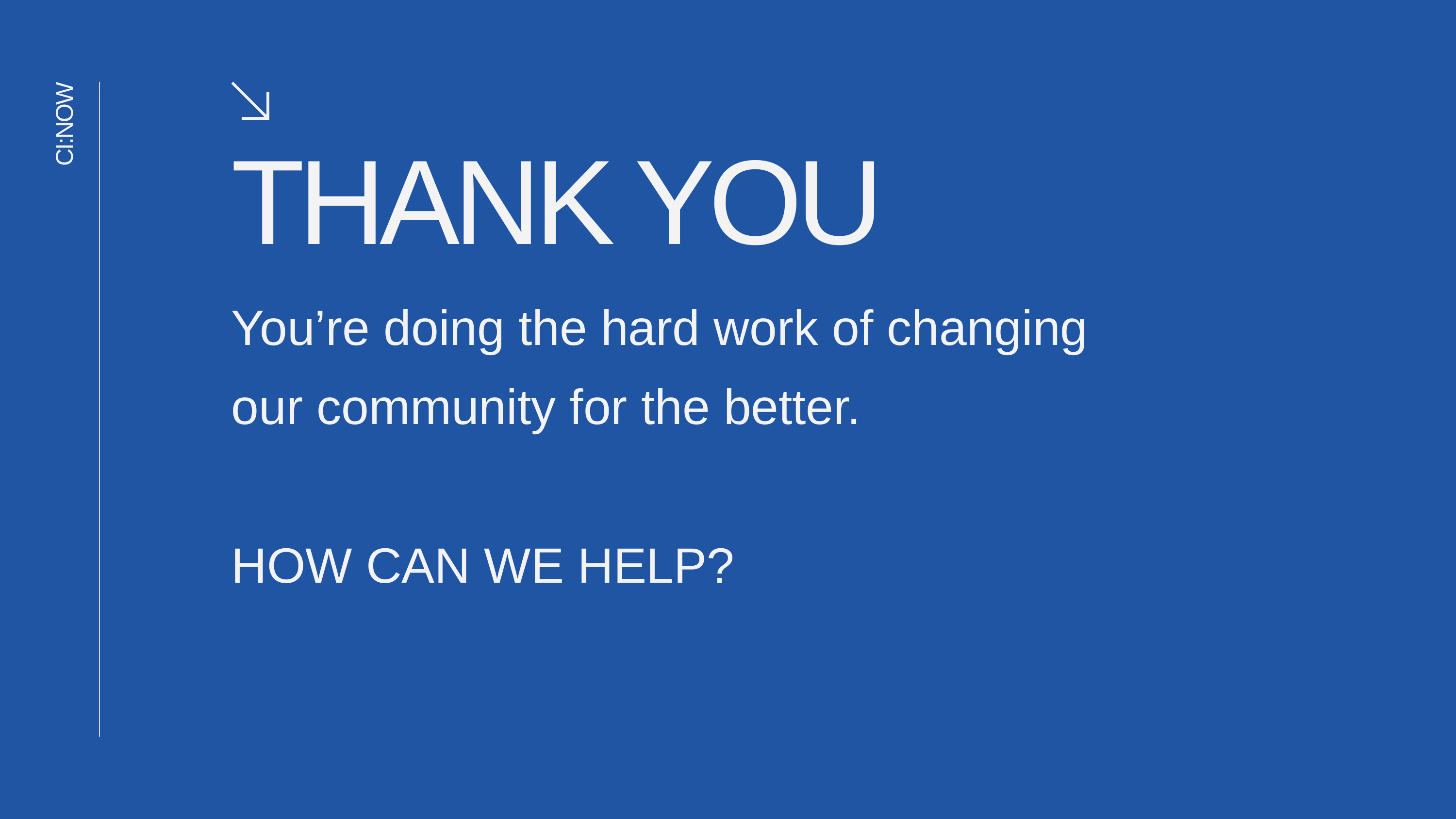

THANK YOU
CI:NOW
You’re doing the hard work of changing
our community for the better.

HOW CAN WE HELP?